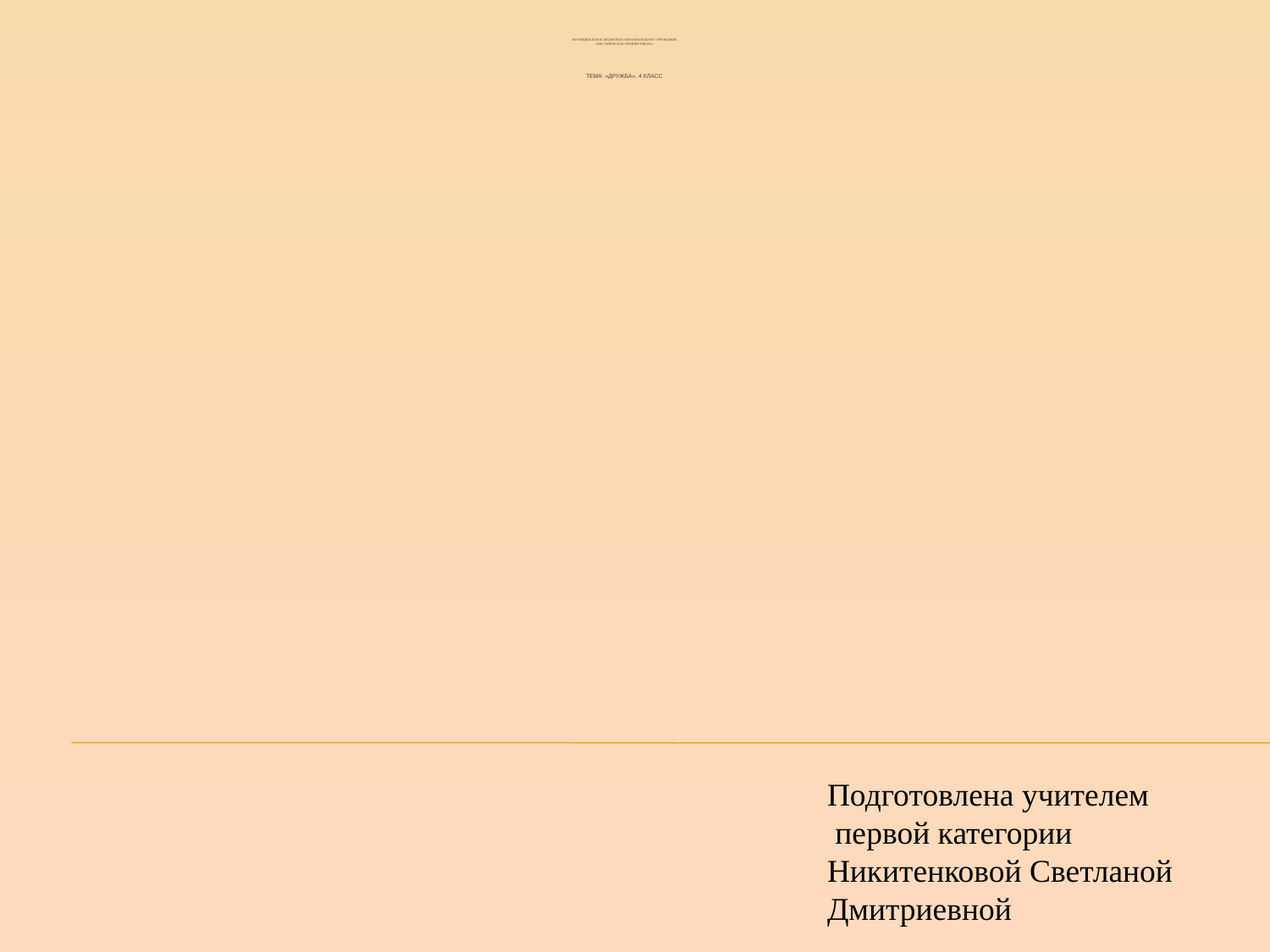

# Муниципальное бюджетное образовательное учреждение «Хиславичская средняя школа»       Тема: «Дружба», 4 класс
Подготовлена учителем
 первой категории
Никитенковой Светланой Дмитриевной